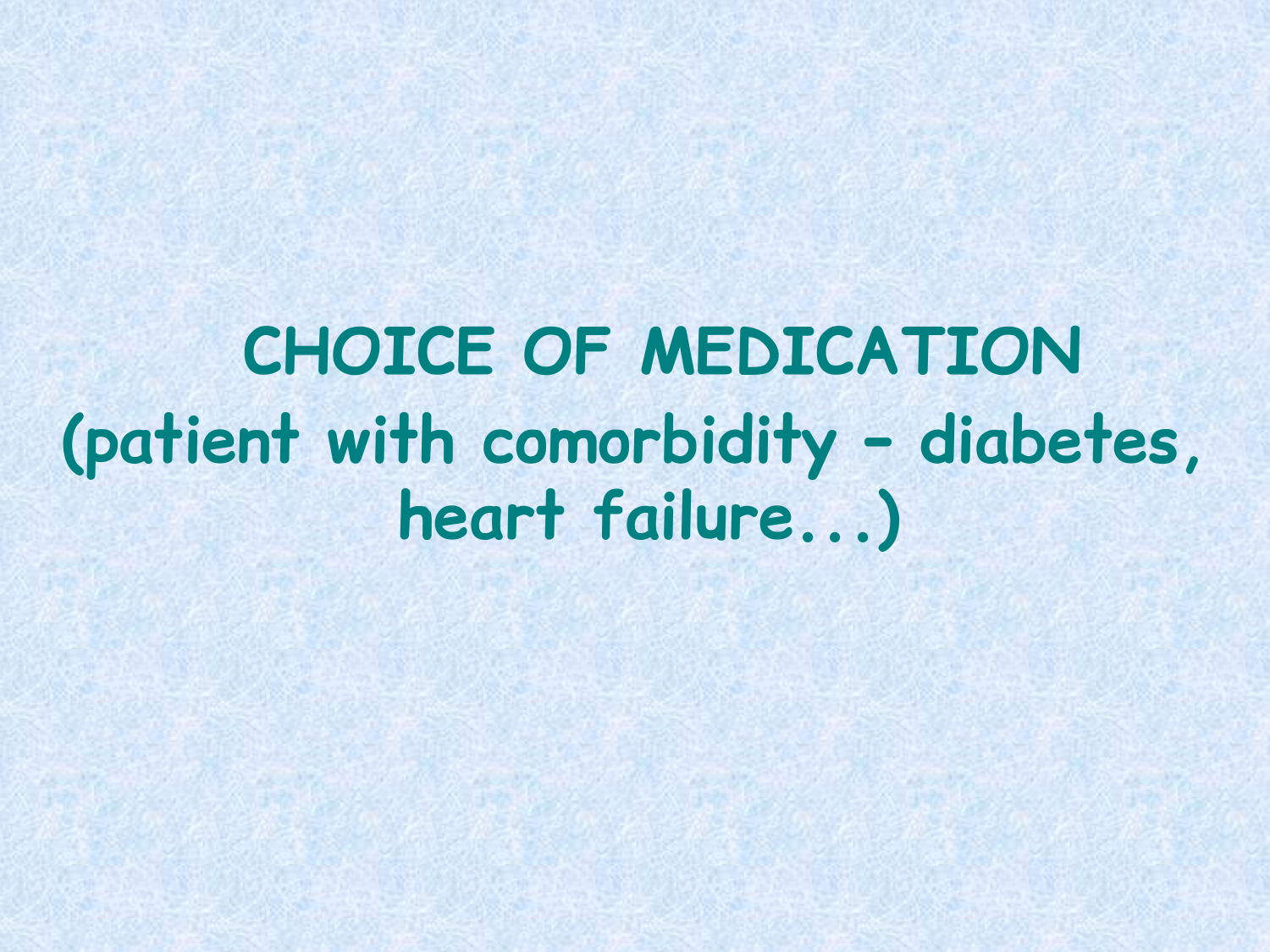

CHOICE OF MEDICATION
(patient with comorbidity – diabetes, heart failure...)

#